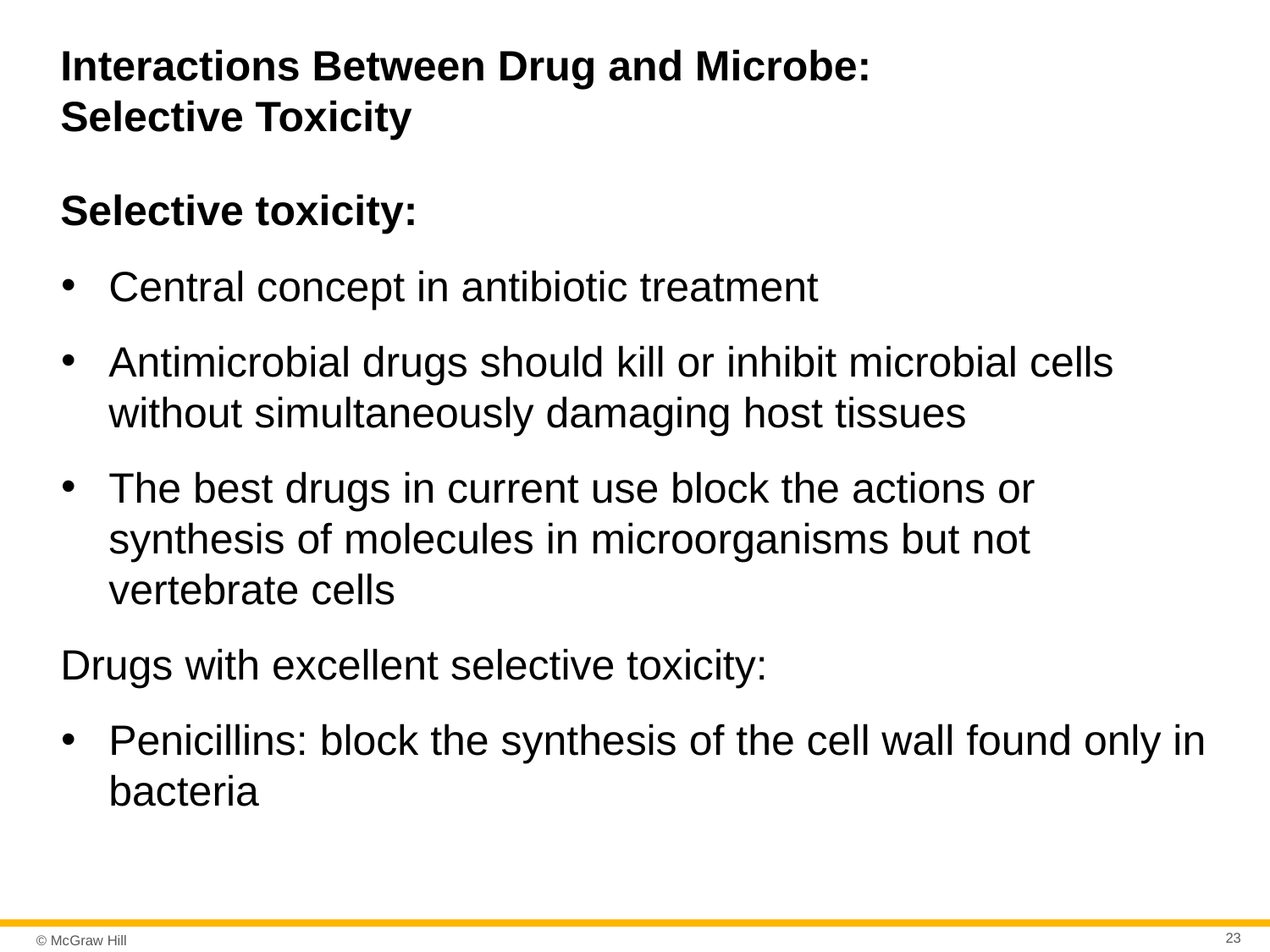

# Interactions Between Drug and Microbe: Selective Toxicity
Selective toxicity:
Central concept in antibiotic treatment
Antimicrobial drugs should kill or inhibit microbial cells without simultaneously damaging host tissues
The best drugs in current use block the actions or synthesis of molecules in microorganisms but not vertebrate cells
Drugs with excellent selective toxicity:
Penicillins: block the synthesis of the cell wall found only in bacteria